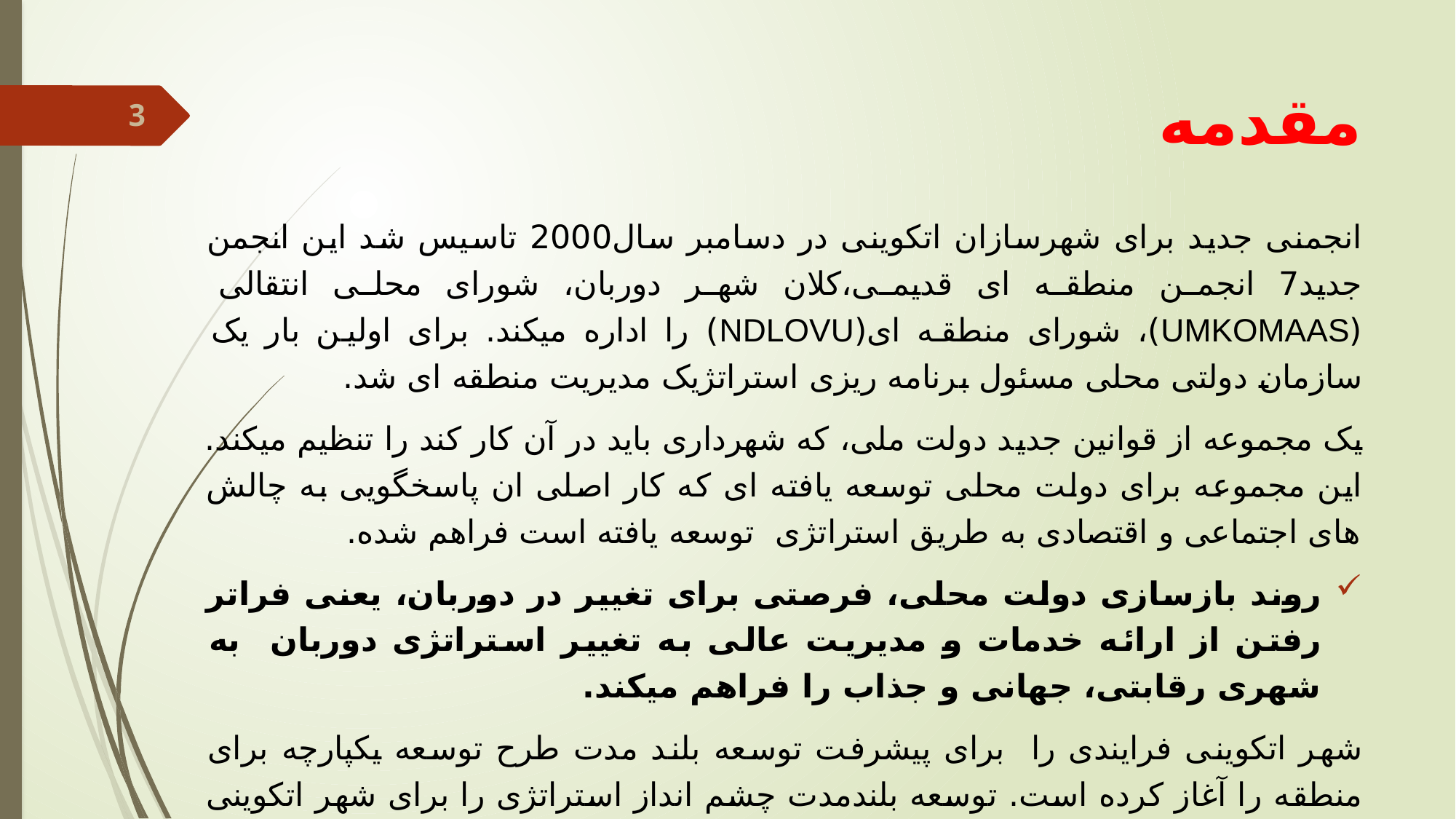

# مقدمه
3
انجمنی جدید برای شهرسازان اتکوینی در دسامبر سال2000 تاسیس شد این انجمن جدید7 انجمن منطقه ای قدیمی،کلان شهر دوربان، شورای محلی انتقالی (UMKOMAAS)، شورای منطقه ای(NDLOVU) را اداره میکند. برای اولین بار یک سازمان دولتی محلی مسئول برنامه ریزی استراتژیک مدیریت منطقه ای شد.
یک مجموعه از قوانین جدید دولت ملی، که شهرداری باید در آن کار کند را تنظیم میکند. این مجموعه برای دولت محلی توسعه یافته ای که کار اصلی ان پاسخگویی به چالش های اجتماعی و اقتصادی به طریق استراتژی  توسعه یافته است فراهم شده.
روند بازسازی دولت محلی، فرصتی برای تغییر در دوربان، یعنی فراتر رفتن از ارائه خدمات و مدیریت عالی به تغییر استراتژی دوربان  به شهری رقابتی، جهانی و جذاب را فراهم میکند.
شهر اتکوینی فرایندی را  برای پیشرفت توسعه بلند مدت طرح توسعه یکپارچه برای منطقه را آغاز کرده است. توسعه بلندمدت چشم انداز استراتژی را برای شهر اتکوینی در 20 سال آینده و با استفاده از آن، اولویت استراتژیک رادر 5 سال آینده ترسیم میکند. طرح توسعه یکپارچه به طور مشابه به مقیاسی 5 ساله خواهد بود. اما شامل طرح های مدیریتی دقیق برای شهر مثل برنامه و طرح های بودجه  و...خواهد بود. این اطلاعات چارچوب توسعه بلند مدت را برای شهر اتکوینی تنظیم میکند.